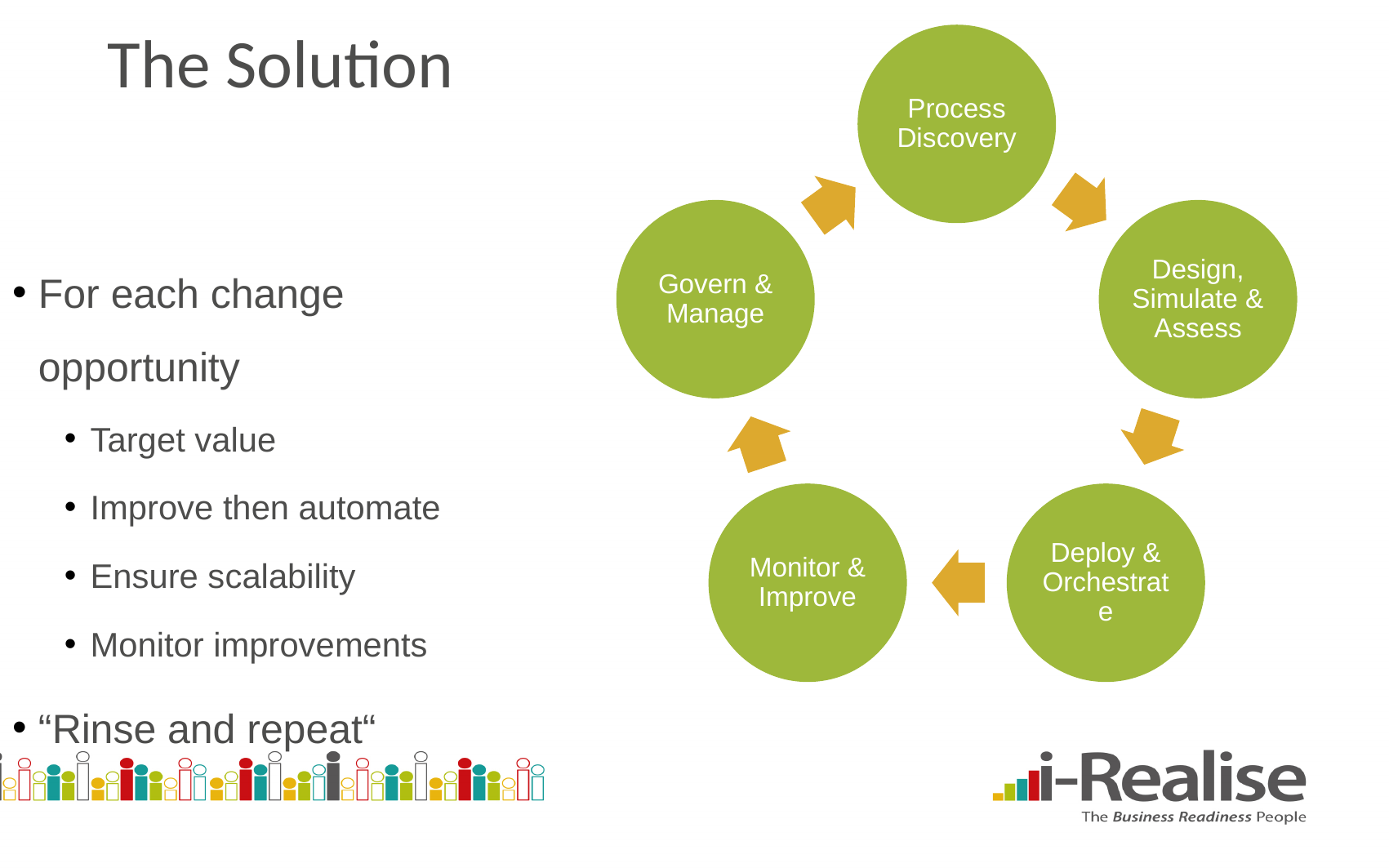

# The Solution
Process Discovery

Govern & Manage
Design, Simulate & Assess
For each change opportunity
Target value
Improve then automate
Ensure scalability
Monitor improvements
“Rinse and repeat“

Monitor & Improve
Deploy & Orchestrate